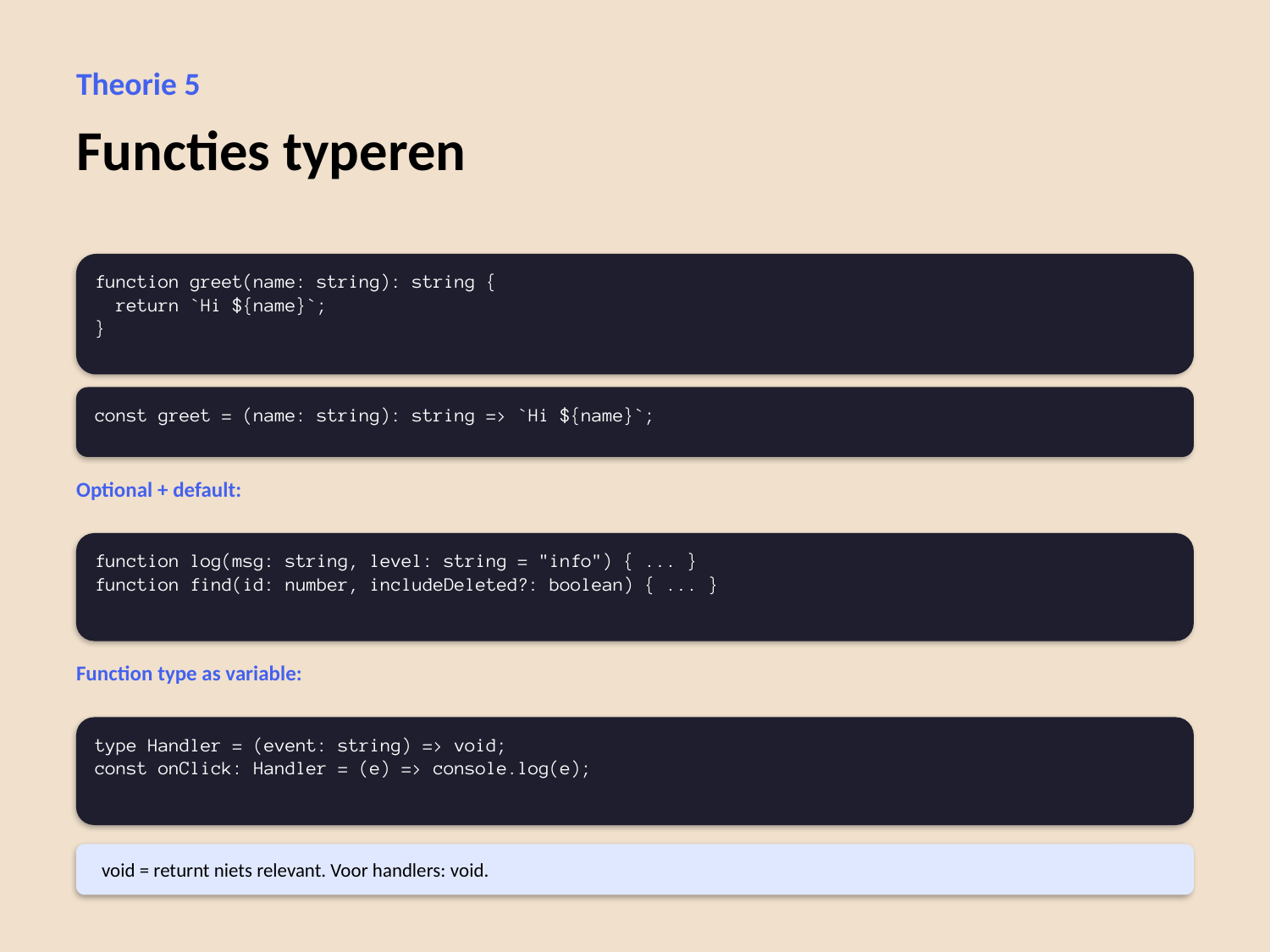

Theorie 5
Functies typeren

function greet(name: string): string {
  return `Hi ${name}`;
}

const greet = (name: string): string => `Hi ${name}`;
Optional + default:

function log(msg: string, level: string = "info") { ... }
function find(id: number, includeDeleted?: boolean) { ... }
Function type as variable:

type Handler = (event: string) => void;
const onClick: Handler = (e) => console.log(e);

void = returnt niets relevant. Voor handlers: void.